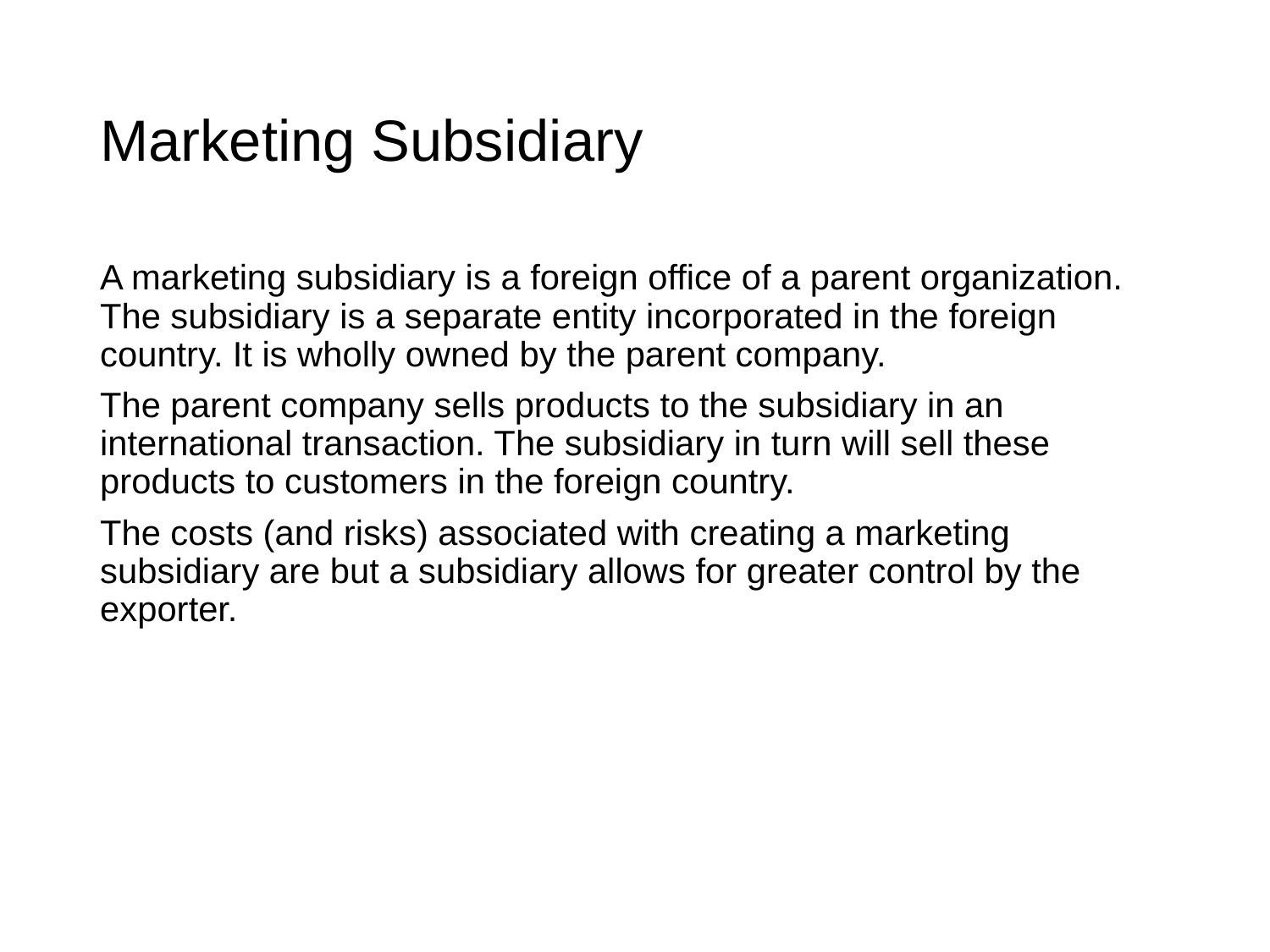

# Marketing Subsidiary
A marketing subsidiary is a foreign office of a parent organization. The subsidiary is a separate entity incorporated in the foreign country. It is wholly owned by the parent company.
The parent company sells products to the subsidiary in an international transaction. The subsidiary in turn will sell these products to customers in the foreign country.
The costs (and risks) associated with creating a marketing subsidiary are but a subsidiary allows for greater control by the exporter.